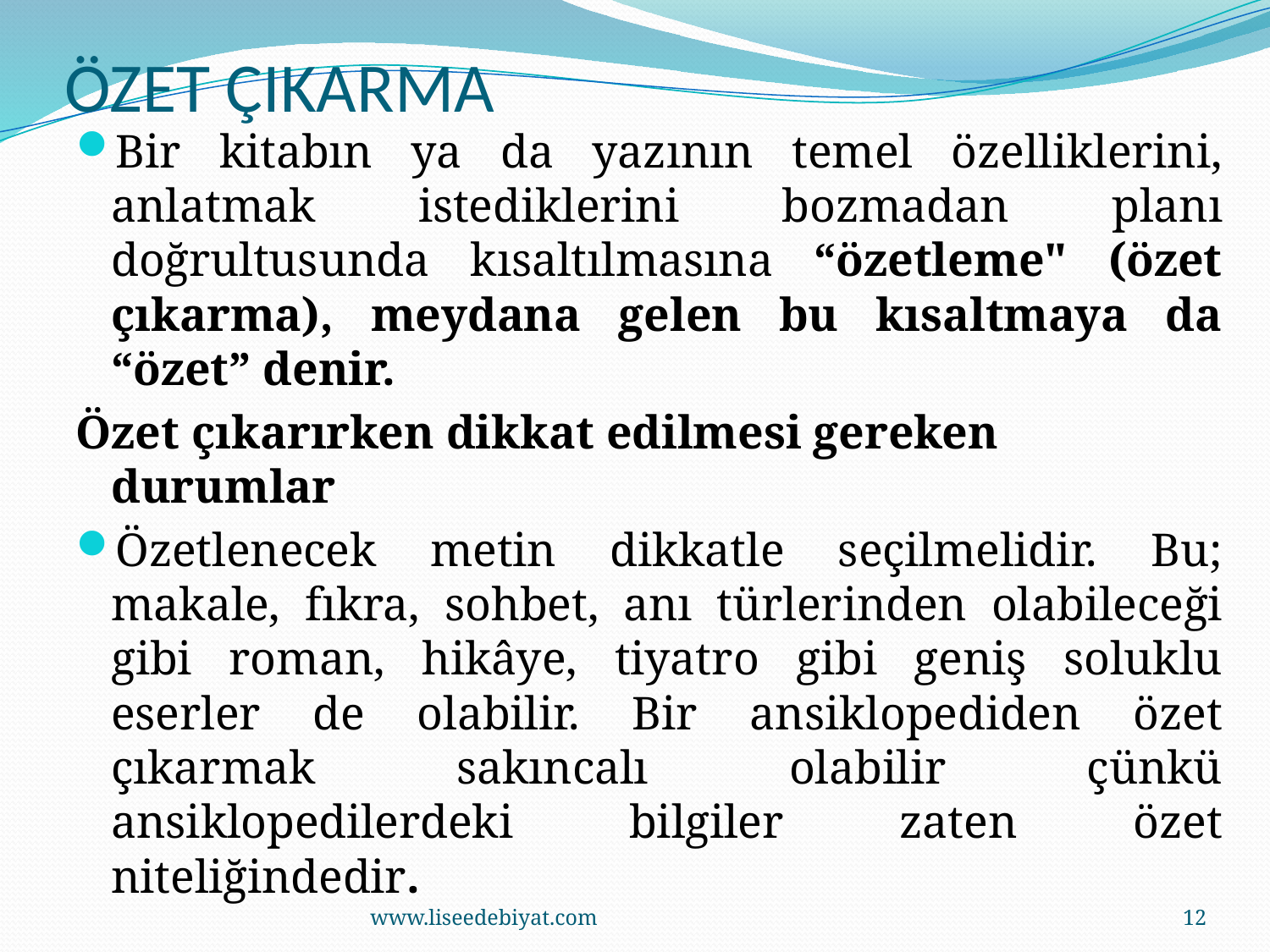

# ÖZET ÇIKARMA
Bir kitabın ya da yazının temel özelliklerini, anlatmak istediklerini bozmadan planı doğrultusunda kısaltılmasına “özetleme" (özet çıkarma), meydana gelen bu kısaltmaya da “özet” denir.
Özet çıkarırken dikkat edilmesi gereken durumlar
Özetlenecek metin dikkatle seçilmelidir. Bu; makale, fıkra, sohbet, anı türlerinden olabileceği gibi roman, hikâye, tiyatro gibi geniş soluklu eserler de olabilir. Bir ansiklopediden özet çıkarmak sakıncalı olabilir çünkü ansiklopedilerdeki bilgiler zaten özet niteliğindedir.

www.liseedebiyat.com
12